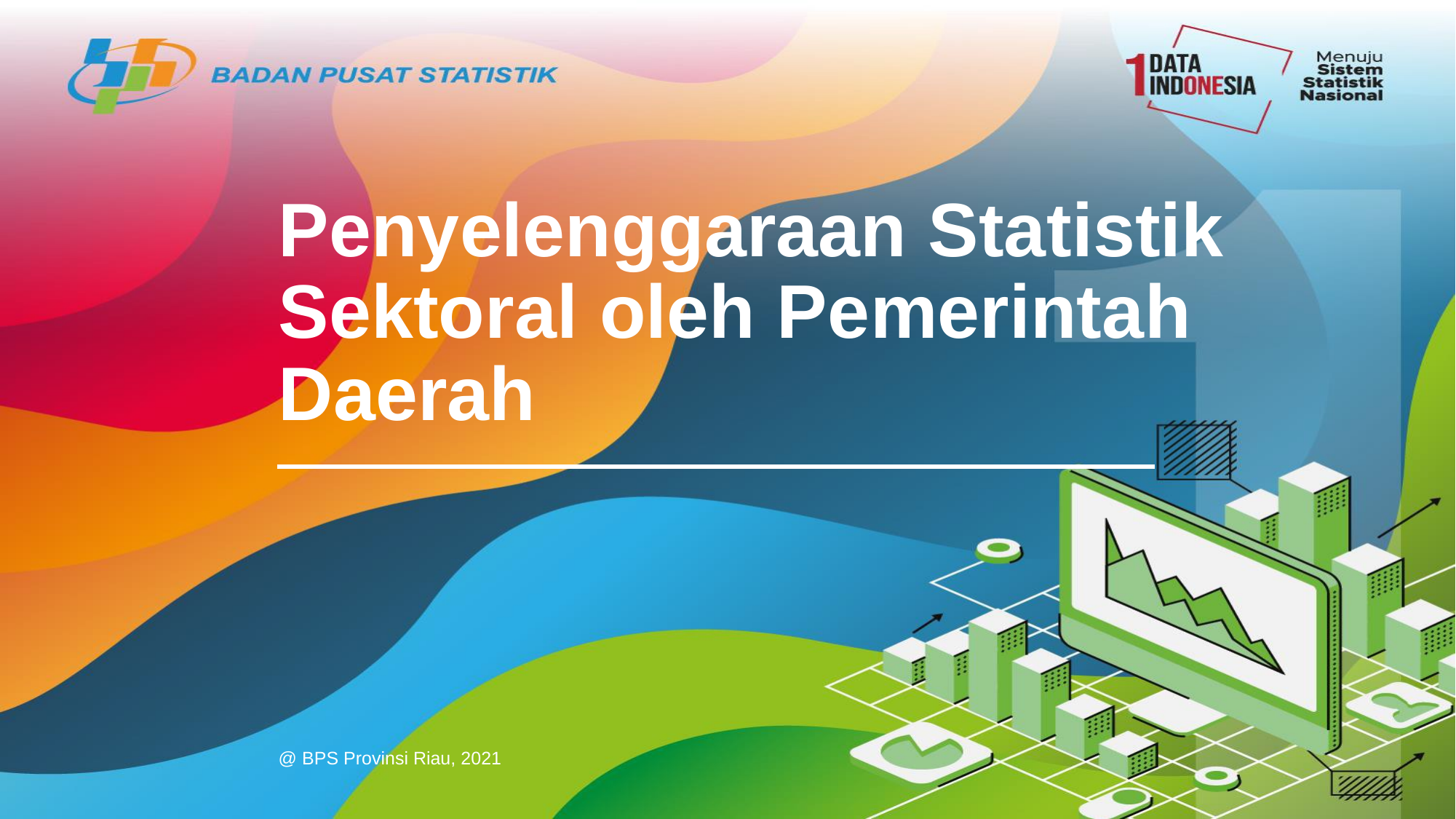

# Penyelenggaraan Statistik Sektoral oleh Pemerintah Daerah

@ BPS Provinsi Riau, 2021